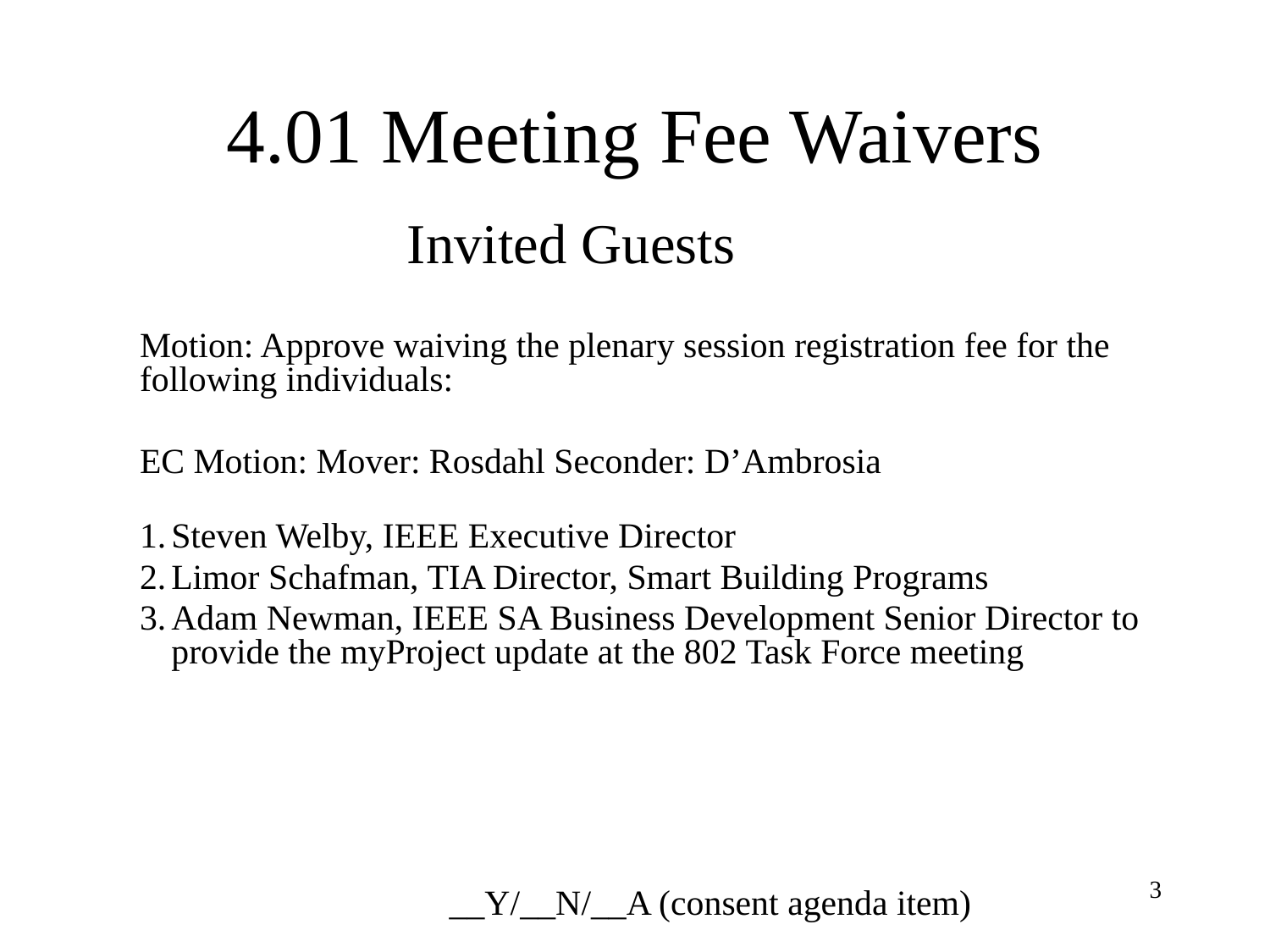

# 4.01 Meeting Fee Waivers
Invited Guests
Motion: Approve waiving the plenary session registration fee for the following individuals:

EC Motion: Mover: Rosdahl Seconder: D’Ambrosia
Steven Welby, IEEE Executive Director
Limor Schafman, TIA Director, Smart Building Programs
Adam Newman, IEEE SA Business Development Senior Director to provide the myProject update at the 802 Task Force meeting

	__Y/__N/__A (consent agenda item)

3